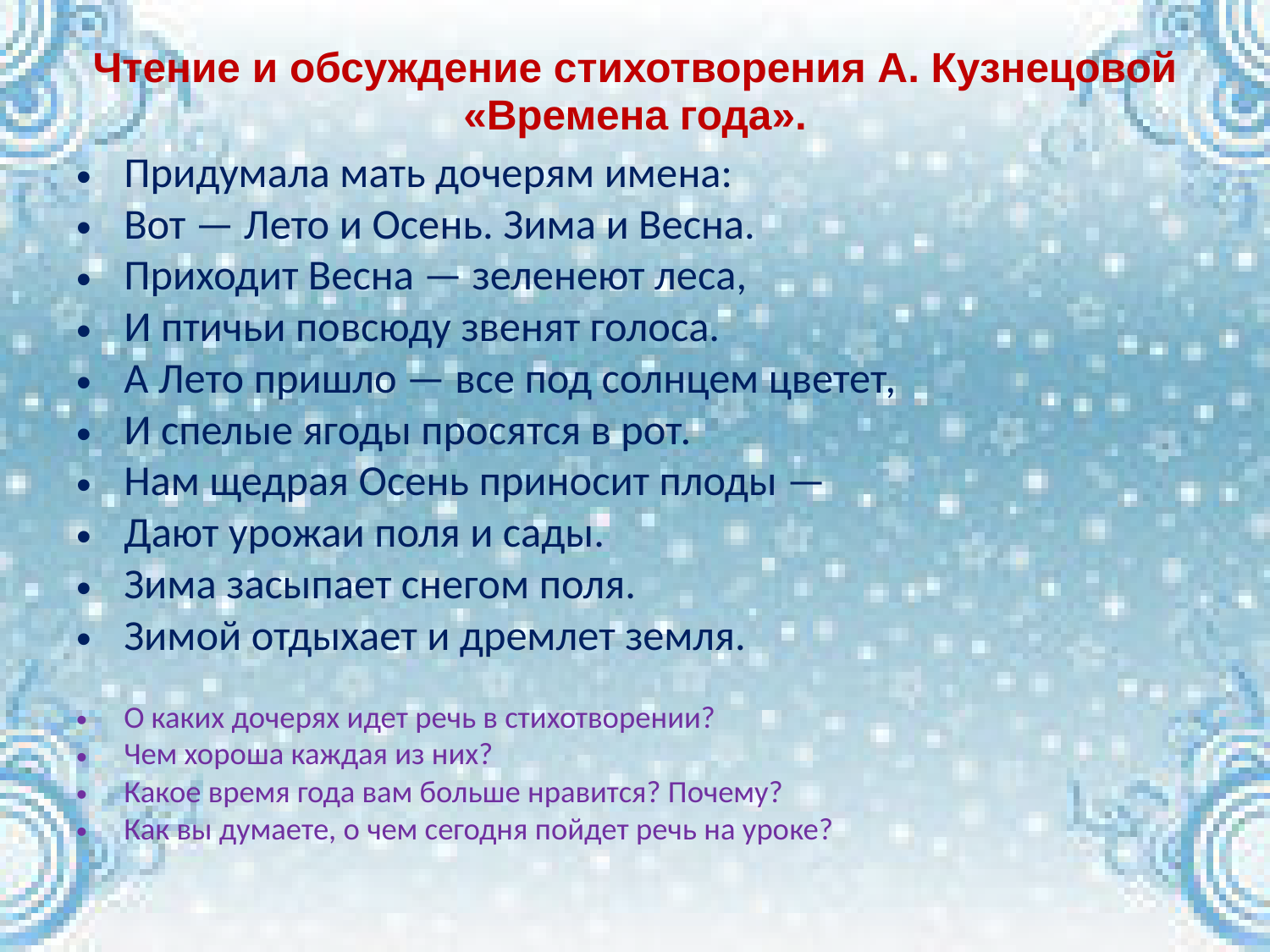

# Чтение и обсуждение стихотворения А. Кузнецовой «Времена года».
Придумала мать дочерям имена:
Вот — Лето и Осень. Зима и Весна.
Приходит Весна — зеленеют леса,
И птичьи повсюду звенят голоса.
А Лето пришло — все под солнцем цветет,
И спелые ягоды просятся в рот.
Нам щедрая Осень приносит плоды —
Дают урожаи поля и сады.
Зима засыпает снегом поля.
Зимой отдыхает и дремлет земля.

О каких дочерях идет речь в стихотворении?
Чем хороша каждая из них?
Какое время года вам больше нравится? Почему?
Как вы думаете, о чем сегодня пойдет речь на уроке?